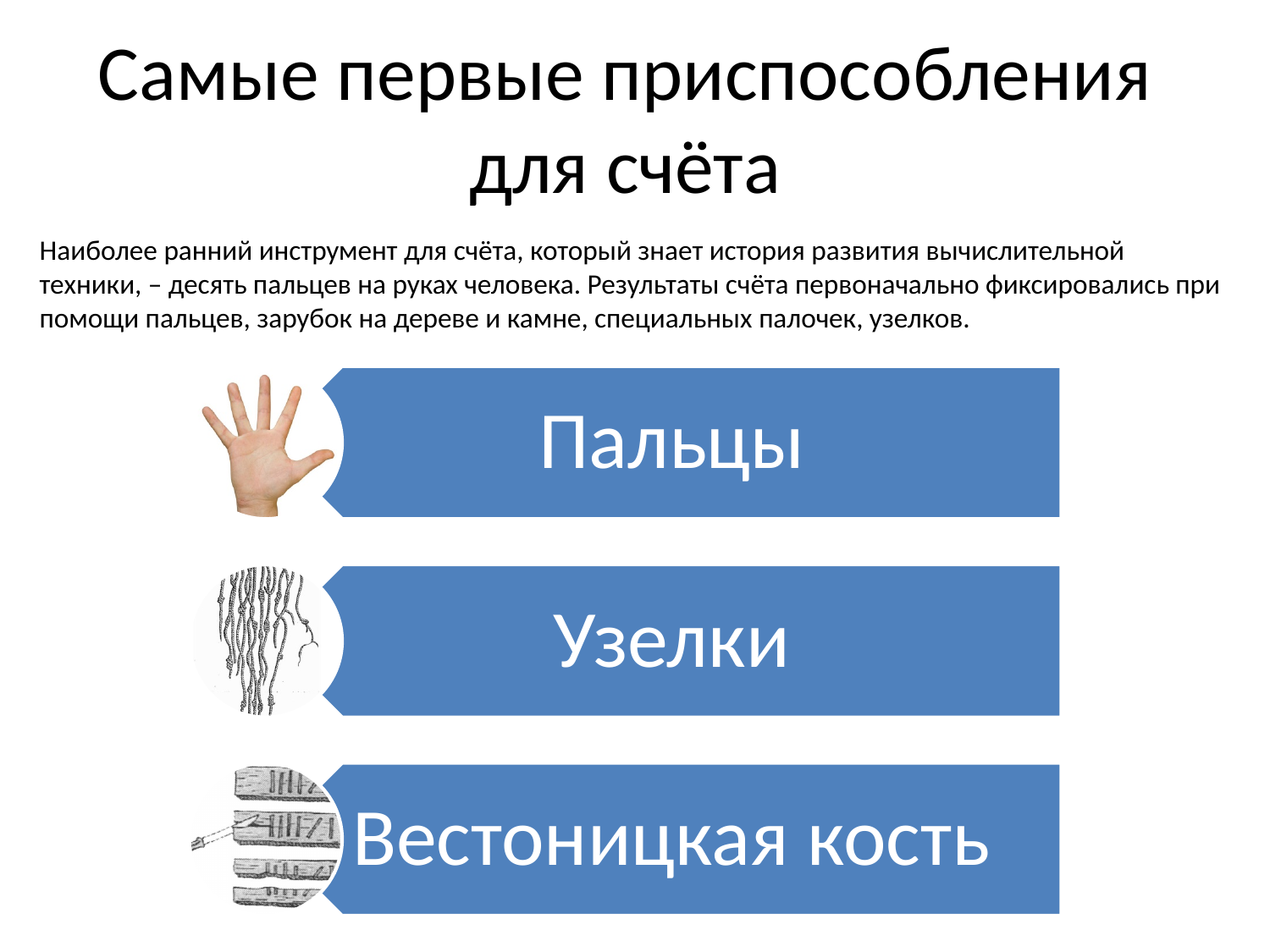

Самые первые приспособления для счёта
Наиболее ранний инструмент для счёта, который знает история развития вычислительной техники, – десять пальцев на руках человека. Результаты счёта первоначально фиксировались при помощи пальцев, зарубок на дереве и камне, специальных палочек, узелков.
Пальцы
Узелки
Вестоницкая кость